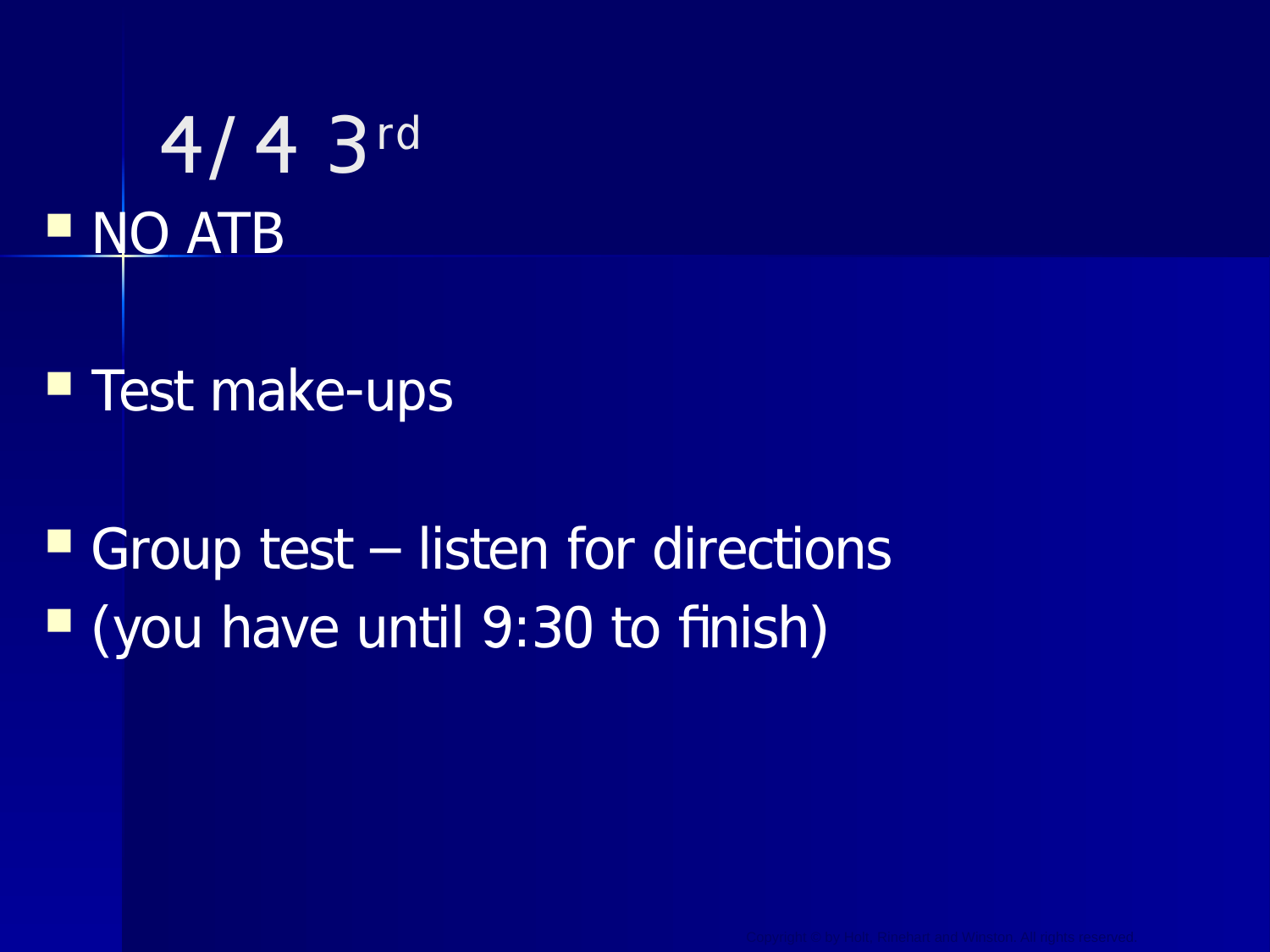

# 4/4 3rd
NO ATB

Test make-ups

Group test – listen for directions
(you have until 9:30 to finish)